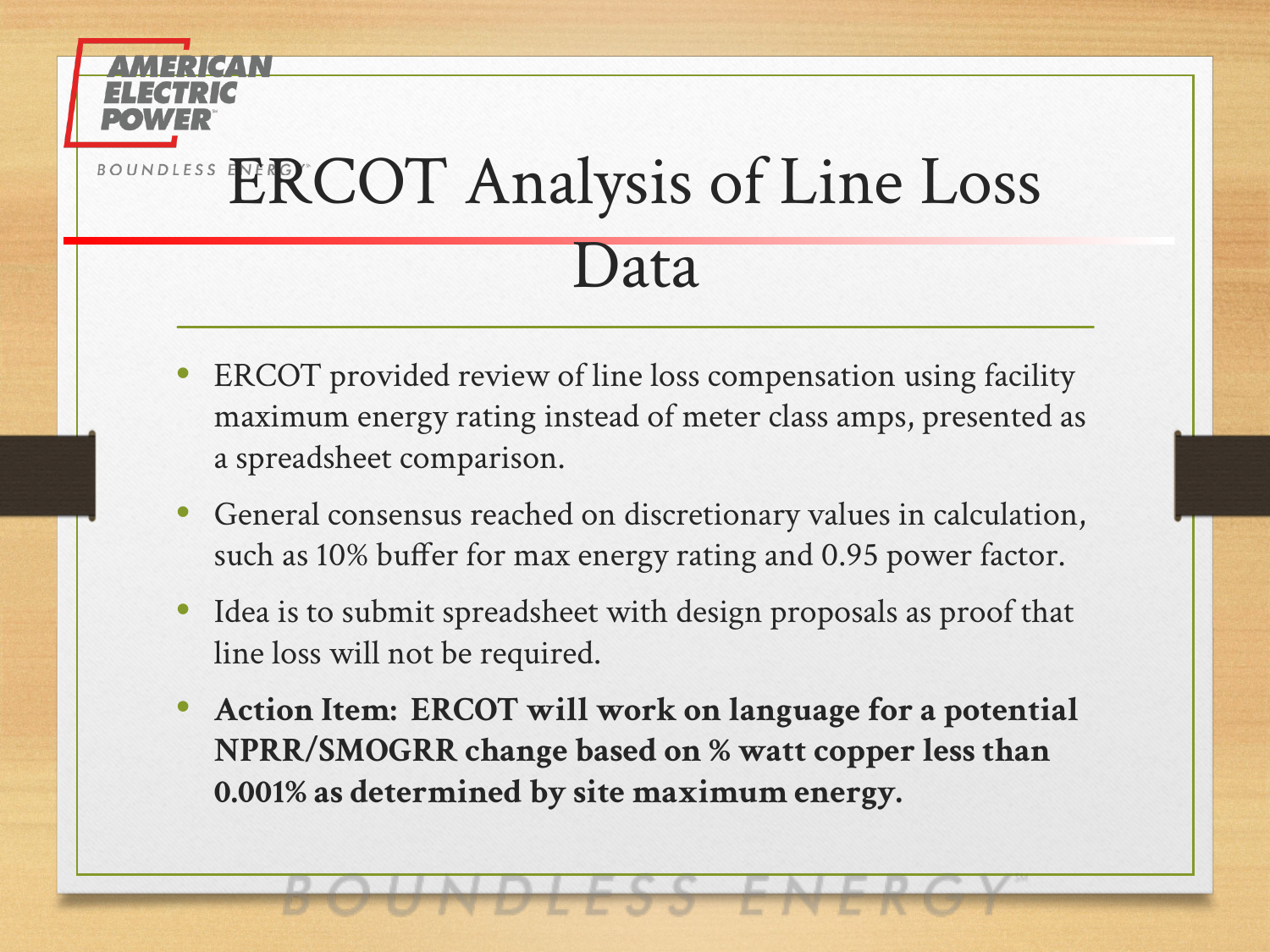

# ERCOT Analysis of Line Loss Data
ERCOT provided review of line loss compensation using facility maximum energy rating instead of meter class amps, presented as a spreadsheet comparison.
General consensus reached on discretionary values in calculation, such as 10% buffer for max energy rating and 0.95 power factor.
Idea is to submit spreadsheet with design proposals as proof that line loss will not be required.
Action Item:  ERCOT will work on language for a potential NPRR/SMOGRR change based on % watt copper less than 0.001% as determined by site maximum energy.